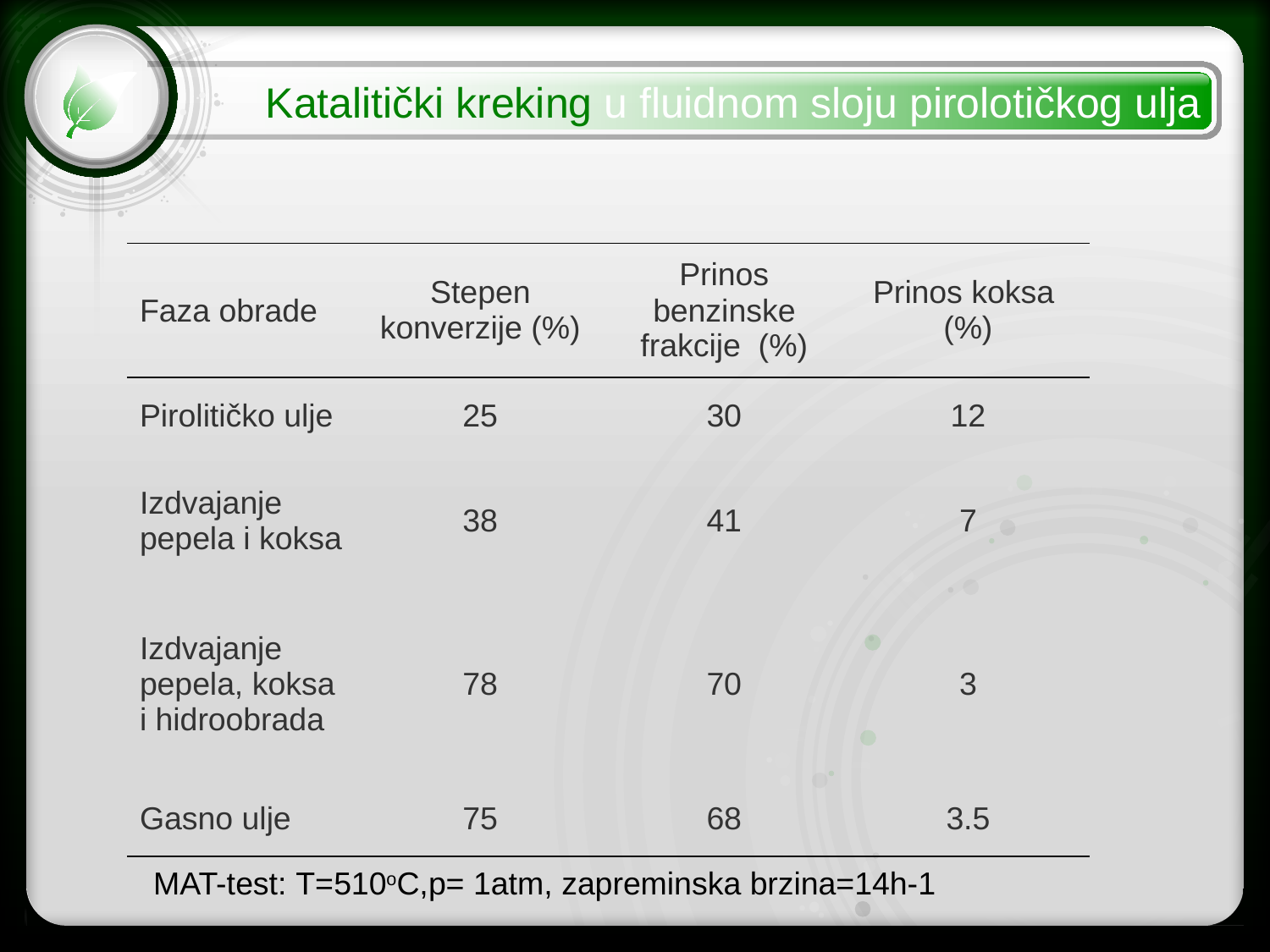

Katalitički kreking u fluidnom sloju pirolotičkog ulja
| Faza obrade | Stepen konverzije (%) | Prinos benzinske frakcije (%) | Prinos koksa (%) |
| --- | --- | --- | --- |
| Pirolitičko ulje | 25 | 30 | 12 |
| Izdvajanje pepela i koksa | 38 | 41 | 7 |
| Izdvajanje pepela, koksa i hidroobrada | 78 | 70 | 3 |
| Gasno ulje | 75 | 68 | 3.5 |
MAT-test: T=510oC,p= 1atm, zapreminska brzina=14h-1